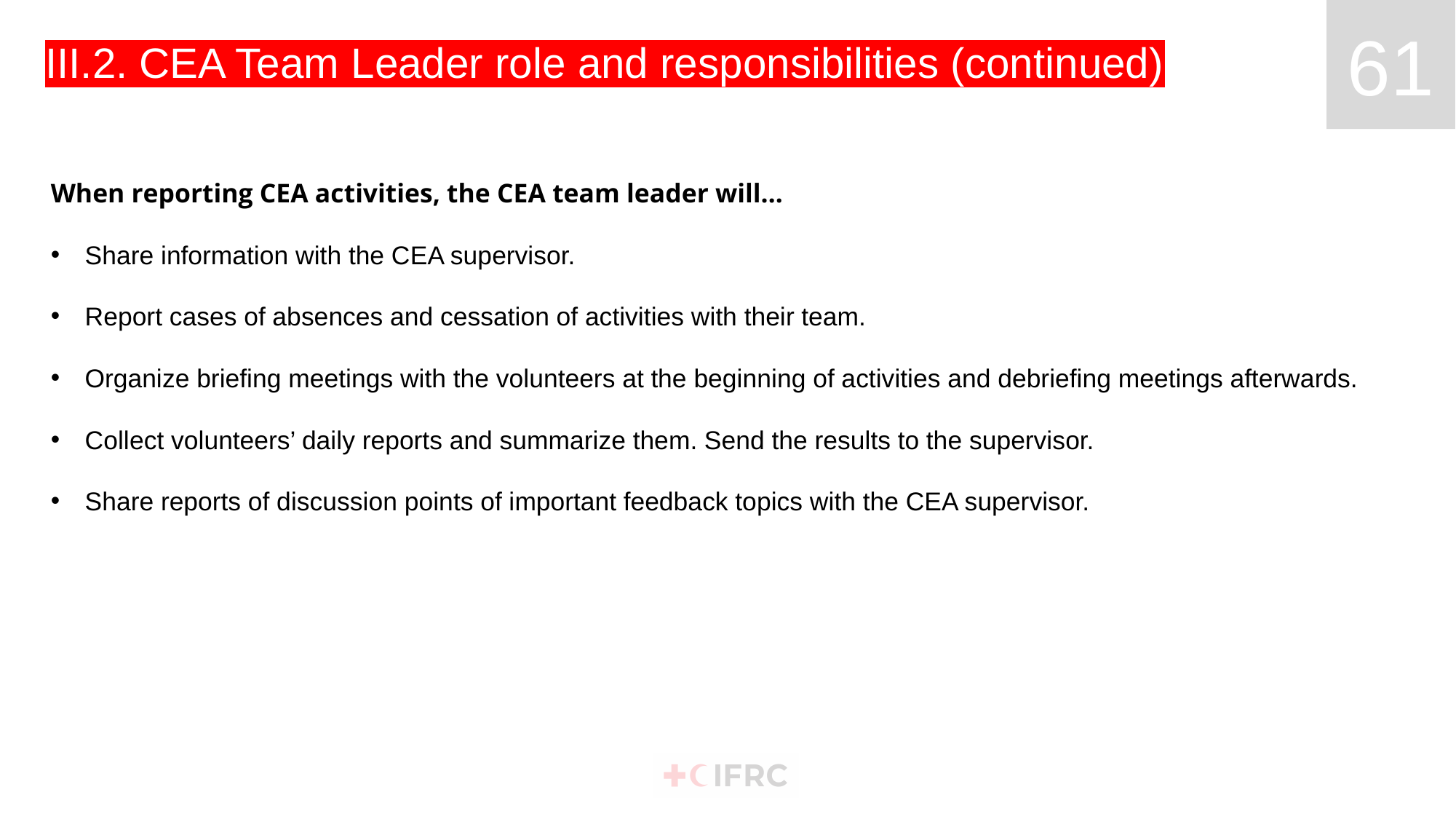

# III.2. CEA Team Leader role and responsibilities (continued)
When reporting CEA activities, the CEA team leader will…
Share information with the CEA supervisor.
Report cases of absences and cessation of activities with their team.
Organize briefing meetings with the volunteers at the beginning of activities and debriefing meetings afterwards.
Collect volunteers’ daily reports and summarize them. Send the results to the supervisor.
Share reports of discussion points of important feedback topics with the CEA supervisor.